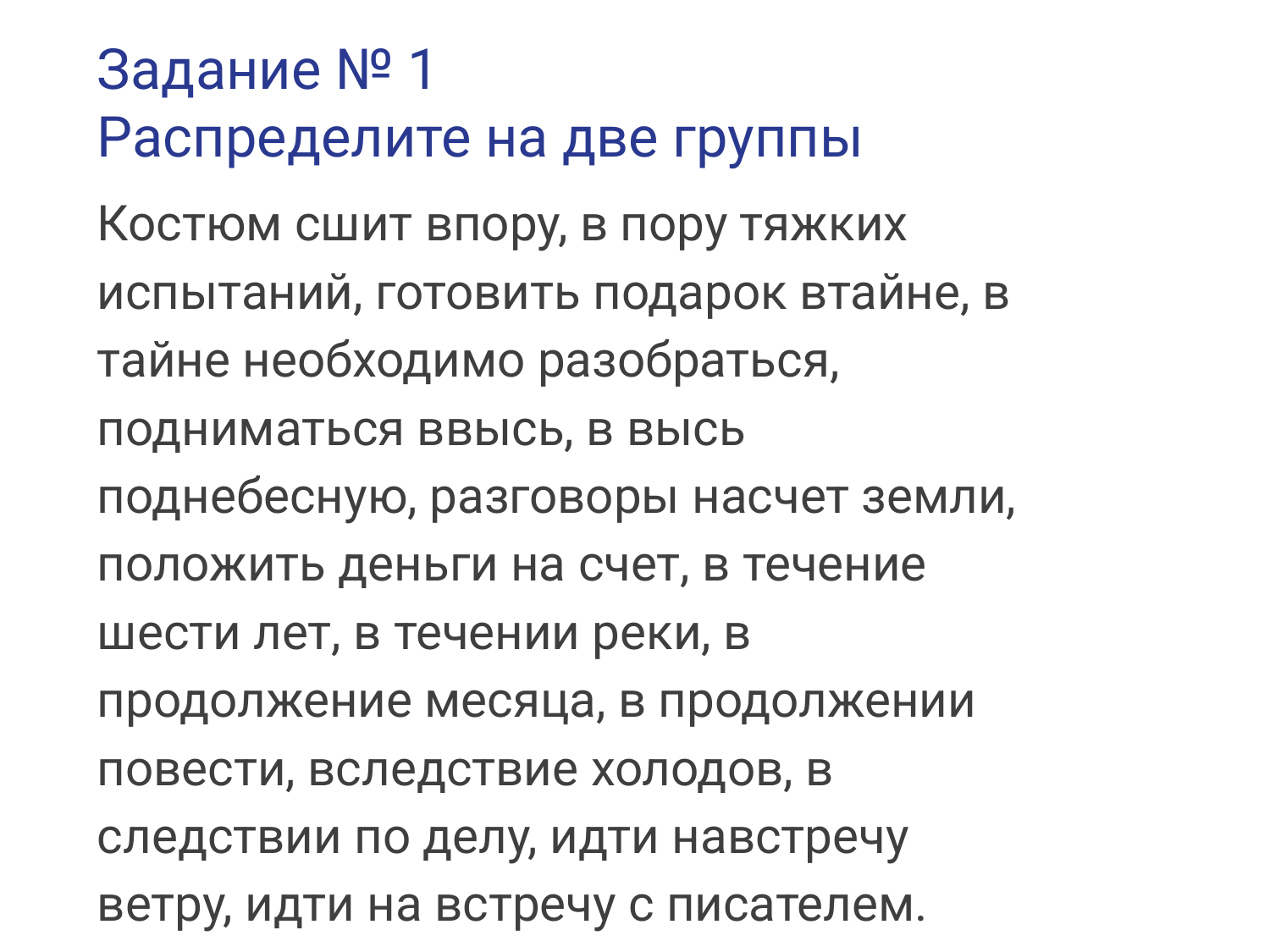

# Задание № 1 Распределите на две группы
Костюм сшит впору, в пору тяжких испытаний, готовить подарок втайне, в тайне необходимо разобраться, подниматься ввысь, в высь поднебесную, разговоры насчет земли, положить деньги на счет, в течение шести лет, в течении реки, в продолжение месяца, в продолжении повести, вследствие холодов, в следствии по делу, идти навстречу ветру, идти на встречу с писателем.